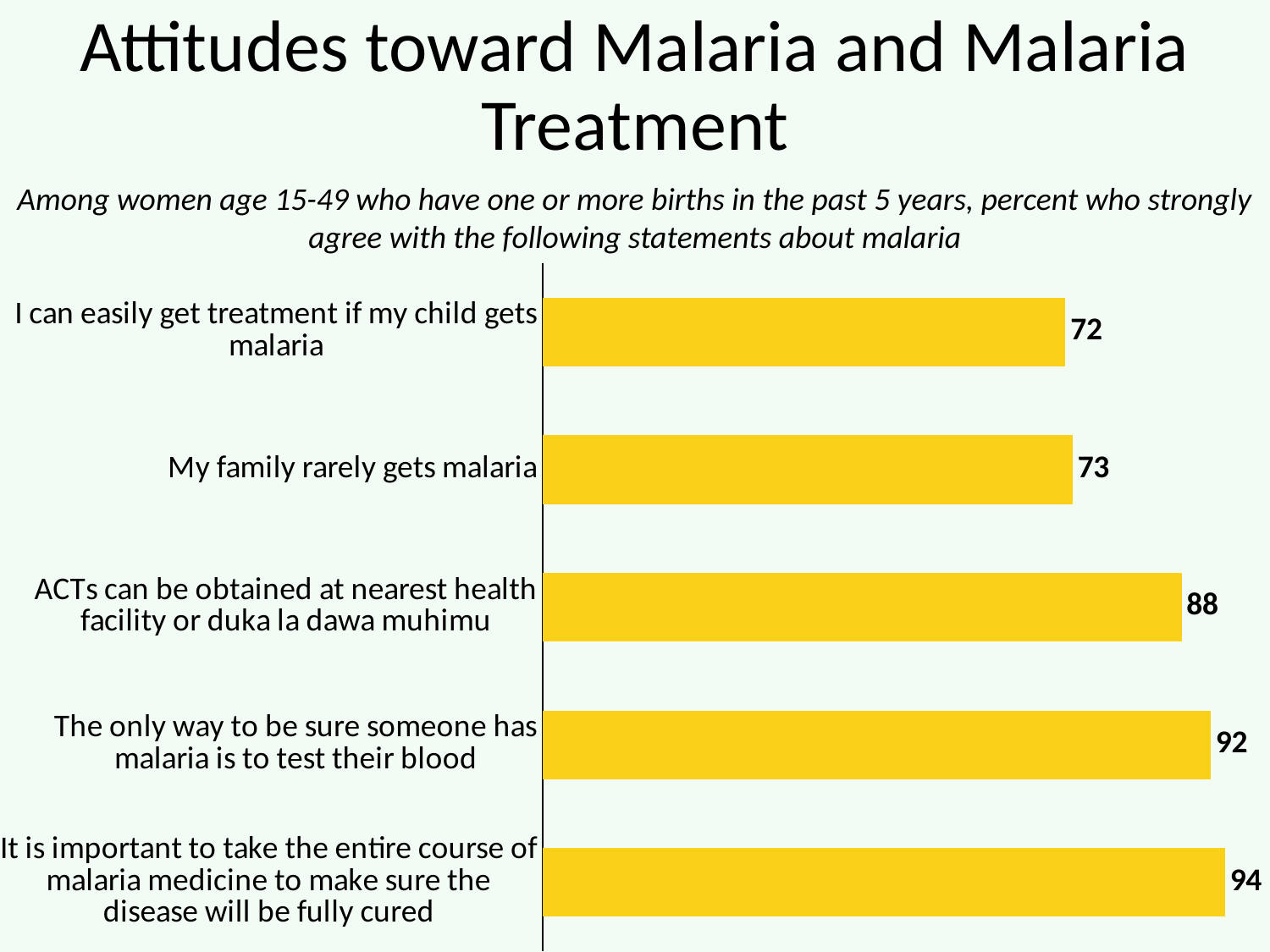

# Attitudes toward Malaria and Malaria Treatment
Among women age 15-49 who have one or more births in the past 5 years, percent who strongly agree with the following statements about malaria

### Chart

| Category | Series 1 |
|---|---|
| It is important to take the entire course of malaria medicine to make sure the disease will be fully cured | 94.0 |
| The only way to be sure someone has malaria is to test their blood | 92.0 |
| ACTs can be obtained at nearest health facility or duka la dawa muhimu | 88.0 |
| My family rarely gets malaria | 73.0 |
| I can easily get treatment if my child gets malaria | 72.0 |